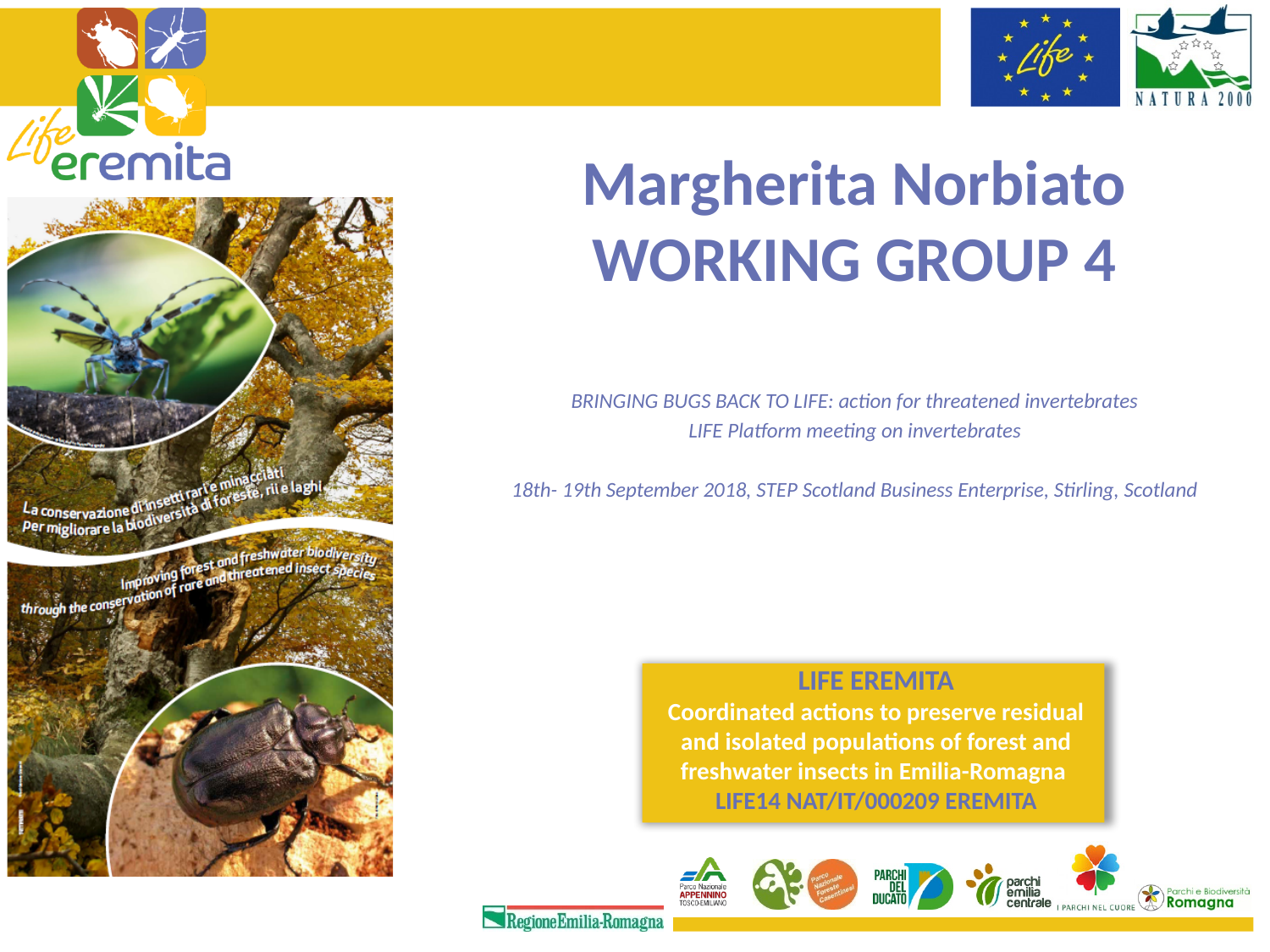

# Margherita Norbiato WORKING GROUP 4
BRINGING BUGS BACK TO LIFE: action for threatened invertebrates
LIFE Platform meeting on invertebrates

18th- 19th September 2018, STEP Scotland Business Enterprise, Stirling, Scotland